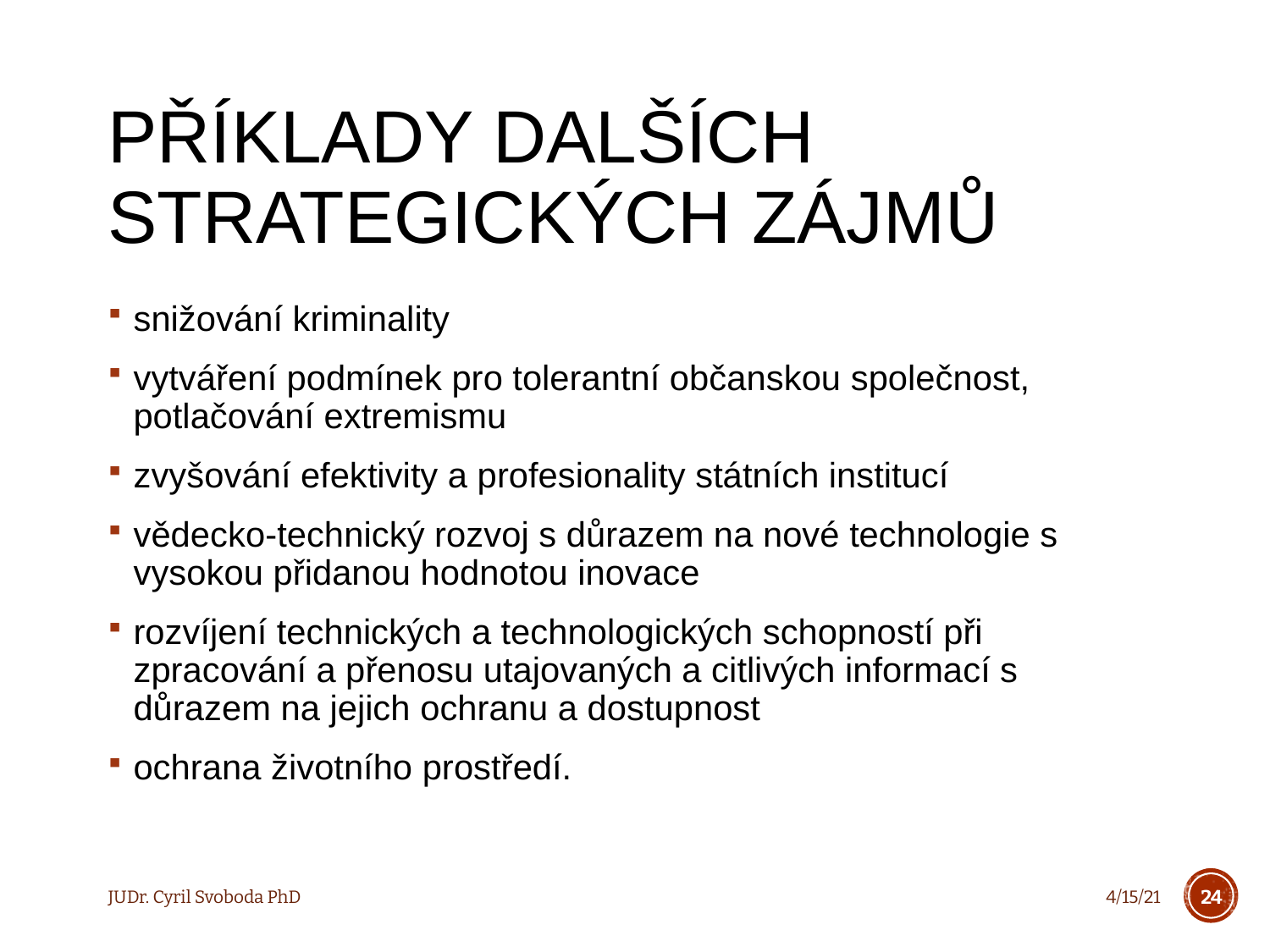

# Příklady dalších strategických zájmů
snižování kriminality
vytváření podmínek pro tolerantní občanskou společnost, potlačování extremismu
zvyšování efektivity a profesionality státních institucí
vědecko-technický rozvoj s důrazem na nové technologie s vysokou přidanou hodnotou inovace
rozvíjení technických a technologických schopností při zpracování a přenosu utajovaných a citlivých informací s důrazem na jejich ochranu a dostupnost
ochrana životního prostředí.
JUDr. Cyril Svoboda PhD
4/15/21
24